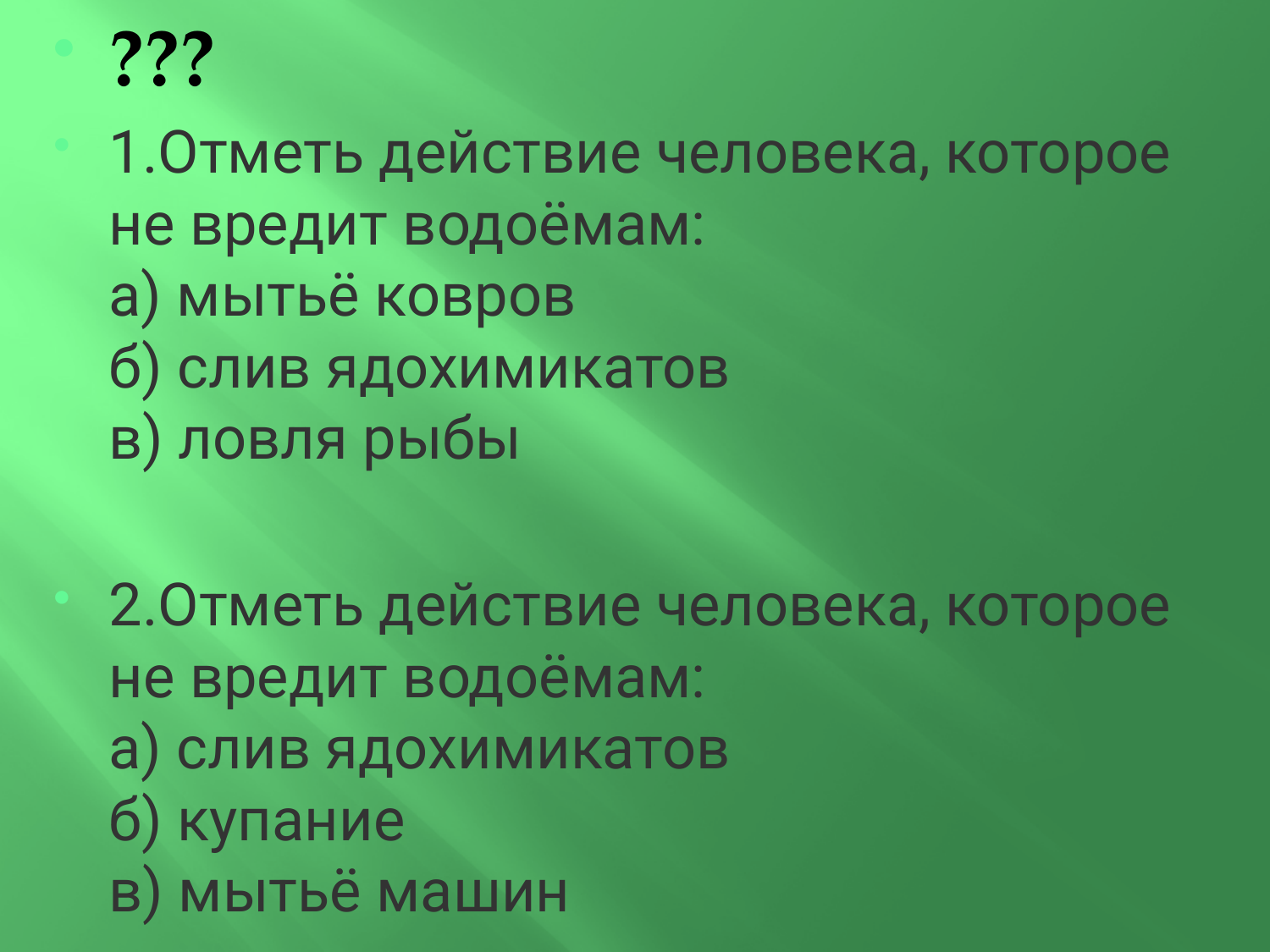

???
1.Отметь действие человека, которое не вредит водоёмам:
а) мытьё ковров
б) слив ядохимикатов
в) ловля рыбы

2.Отметь действие человека, которое не вредит водоёмам:
а) слив ядохимикатов
б) купание
в) мытьё машин